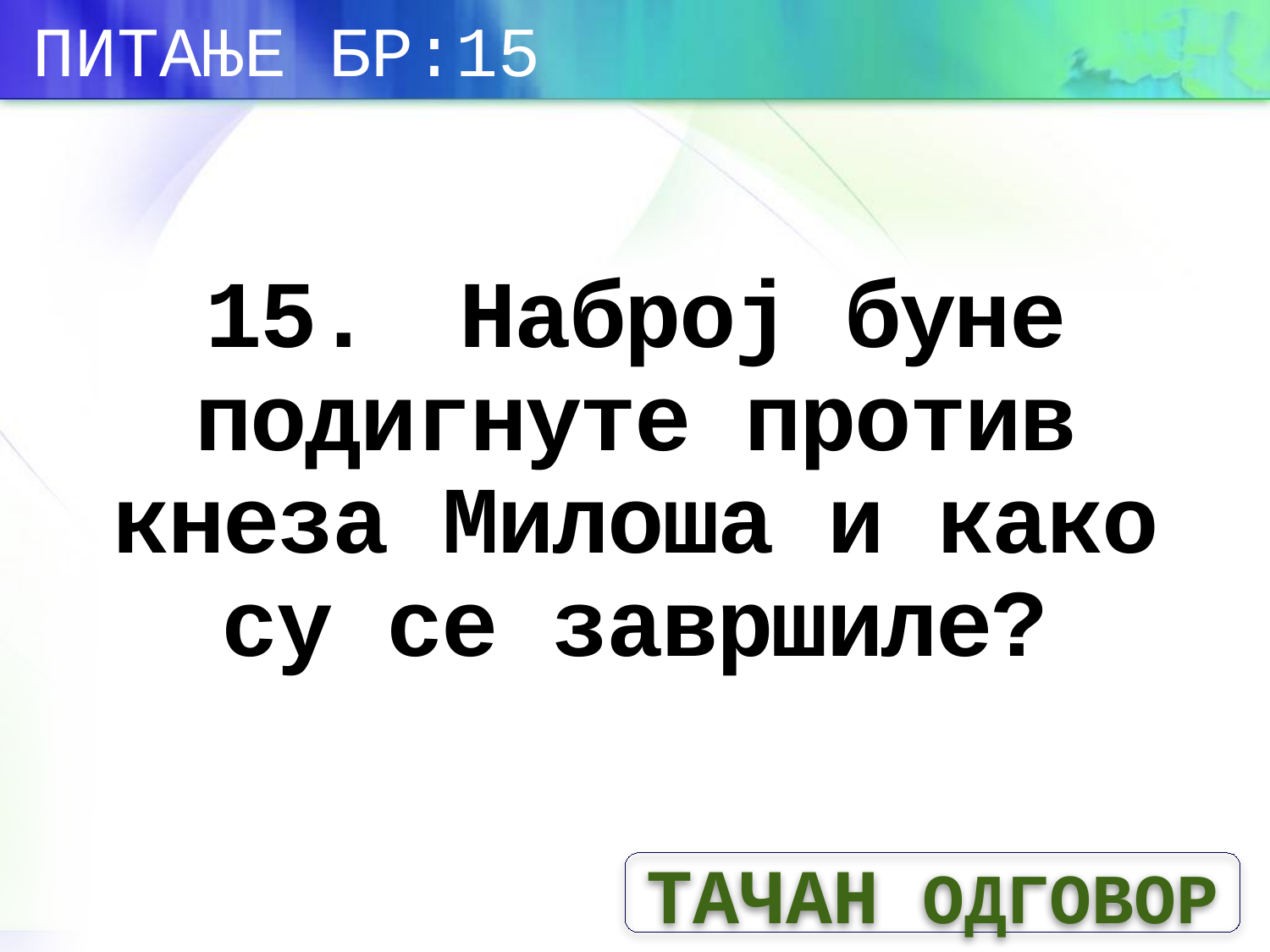

ПИТАЊЕ БР:15
# 15.	Наброј буне подигнуте против кнеза Милоша и како су се завршиле?
ТАЧАН ОДГОВОР